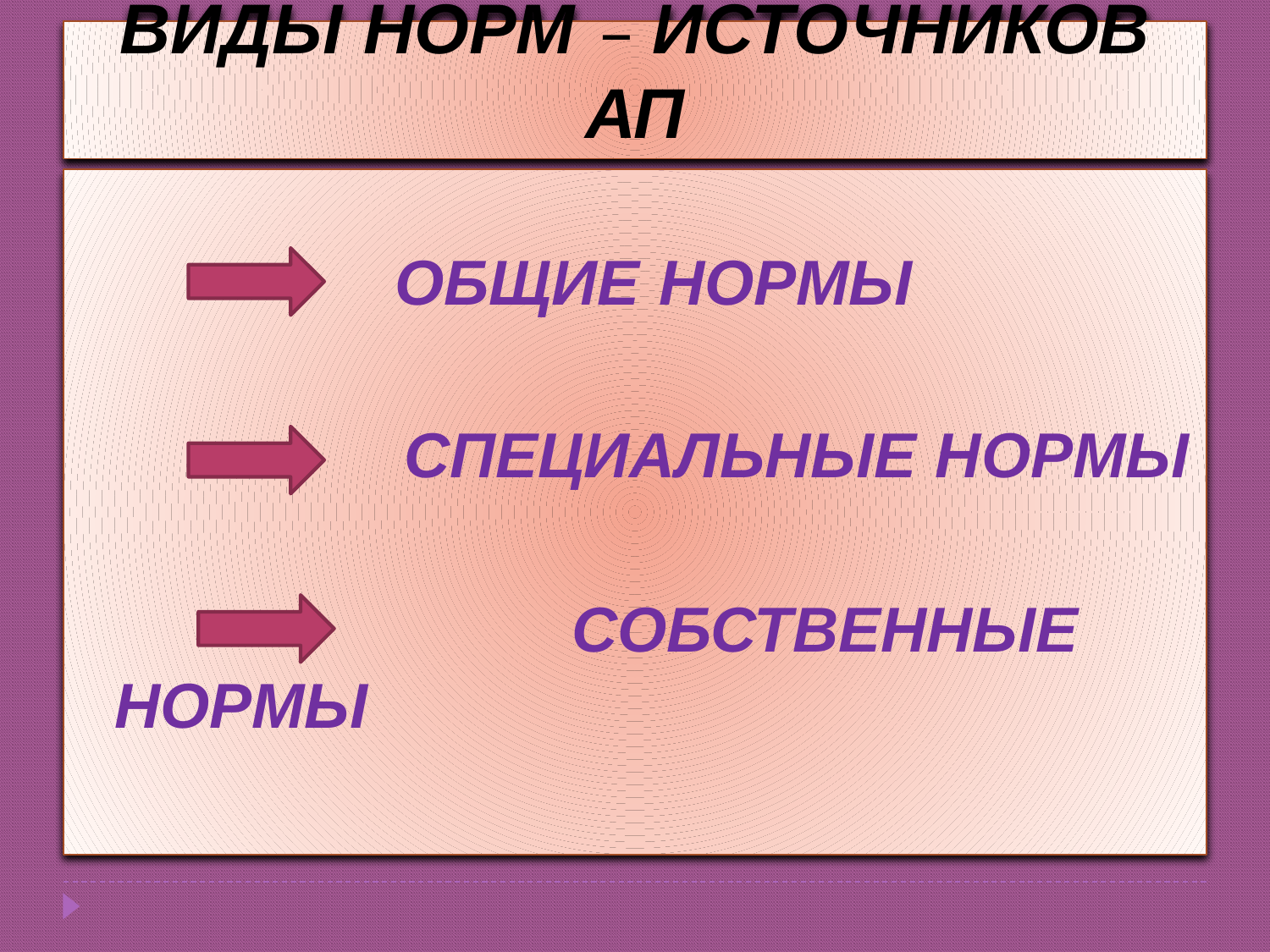

# ВИДЫ НОРМ – ИСТОЧНИКОВ АП

  ОБЩИЕ НОРМЫ

                 СПЕЦИАЛЬНЫЕ НОРМЫ

                          СОБСТВЕННЫЕ НОРМЫ